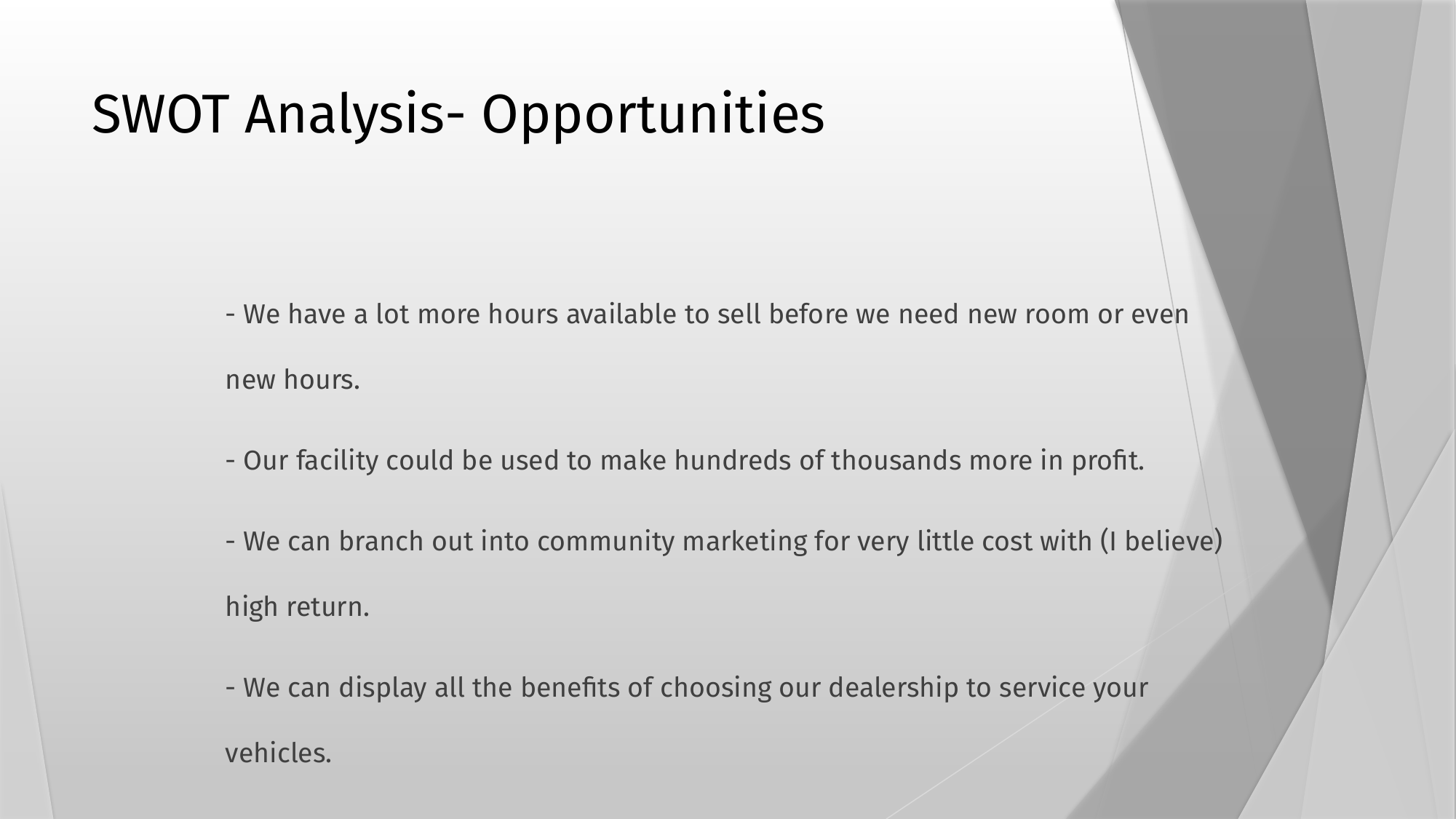

# SWOT Analysis- Opportunities
- We have a lot more hours available to sell before we need new room or even new hours.
- Our facility could be used to make hundreds of thousands more in profit.
- We can branch out into community marketing for very little cost with (I believe) high return.
- We can display all the benefits of choosing our dealership to service your vehicles.